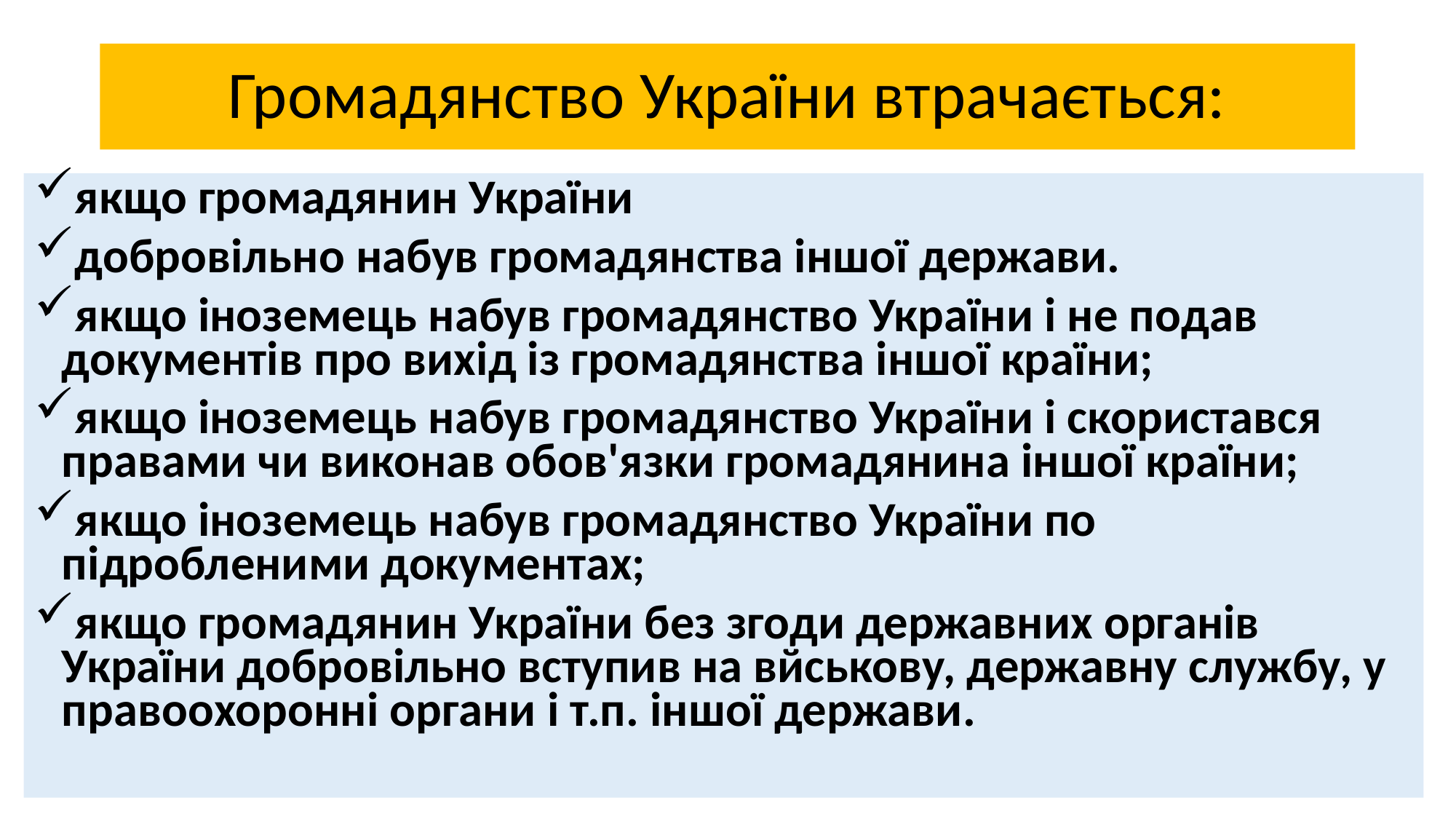

# Громадянство України втрачається:
якщо громадянин України
добровільно набув громадянства іншої держави.
якщо іноземець набув громадянство України і не подав документів про вихід із громадянства іншої країни;
якщо іноземець набув громадянство України і скористався правами чи виконав обов'язки громадянина іншої країни;
якщо іноземець набув громадянство України по підробленими документах;
якщо громадянин України без згоди державних органів України добровільно вступив на вйськову, державну службу, у правоохоронні органи і т.п. іншої держави.